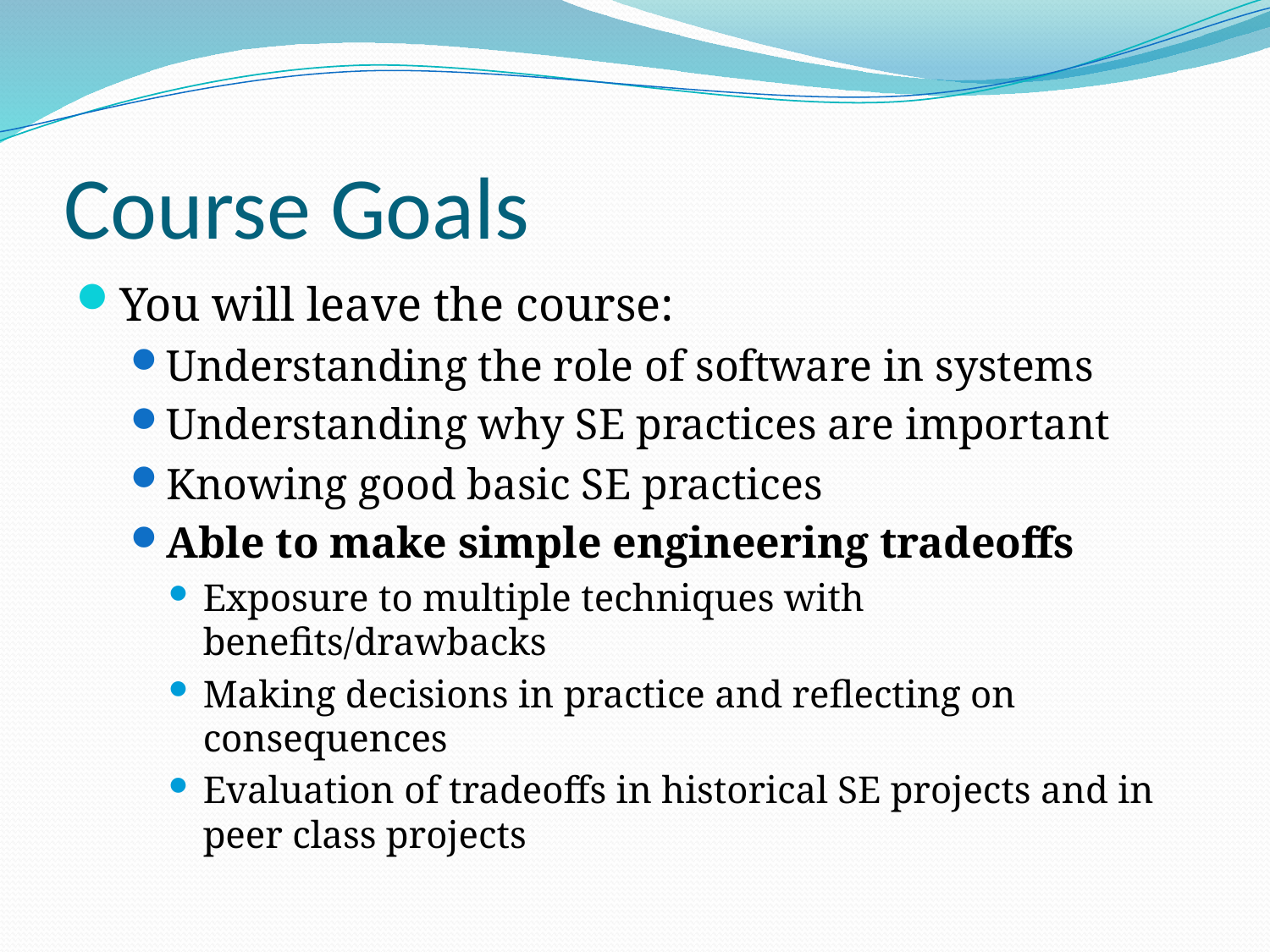

# Course Goals
You will leave the course:
Understanding the role of software in systems
Understanding why SE practices are important
Knowing good basic SE practices
Able to make simple engineering tradeoffs
Exposure to multiple techniques with benefits/drawbacks
Making decisions in practice and reflecting on consequences
Evaluation of tradeoffs in historical SE projects and in peer class projects